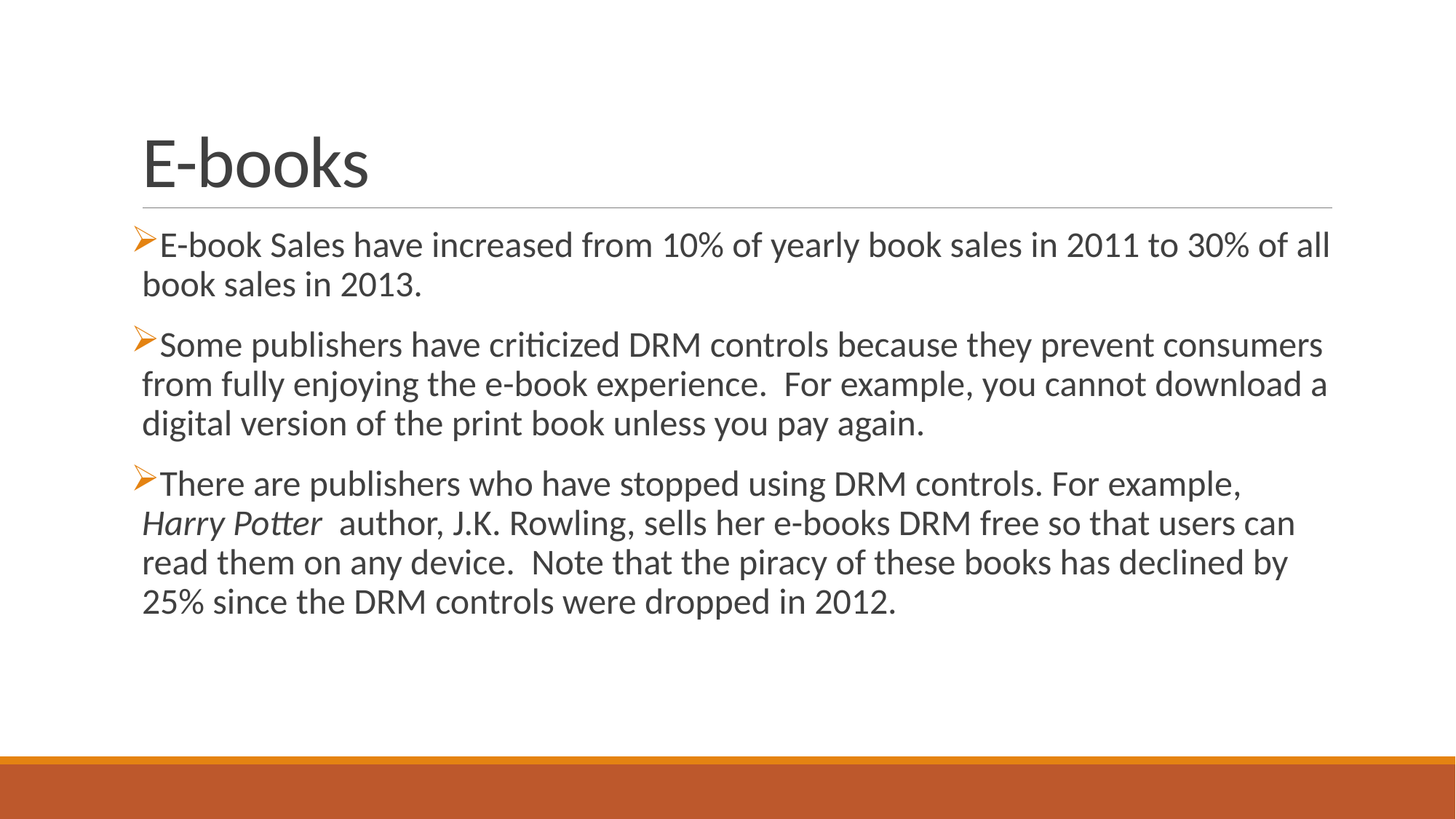

# E-books
E-book Sales have increased from 10% of yearly book sales in 2011 to 30% of all book sales in 2013.
Some publishers have criticized DRM controls because they prevent consumers from fully enjoying the e-book experience.  For example, you cannot download a digital version of the print book unless you pay again.
There are publishers who have stopped using DRM controls. For example, Harry Potter  author, J.K. Rowling, sells her e-books DRM free so that users can read them on any device.  Note that the piracy of these books has declined by 25% since the DRM controls were dropped in 2012.